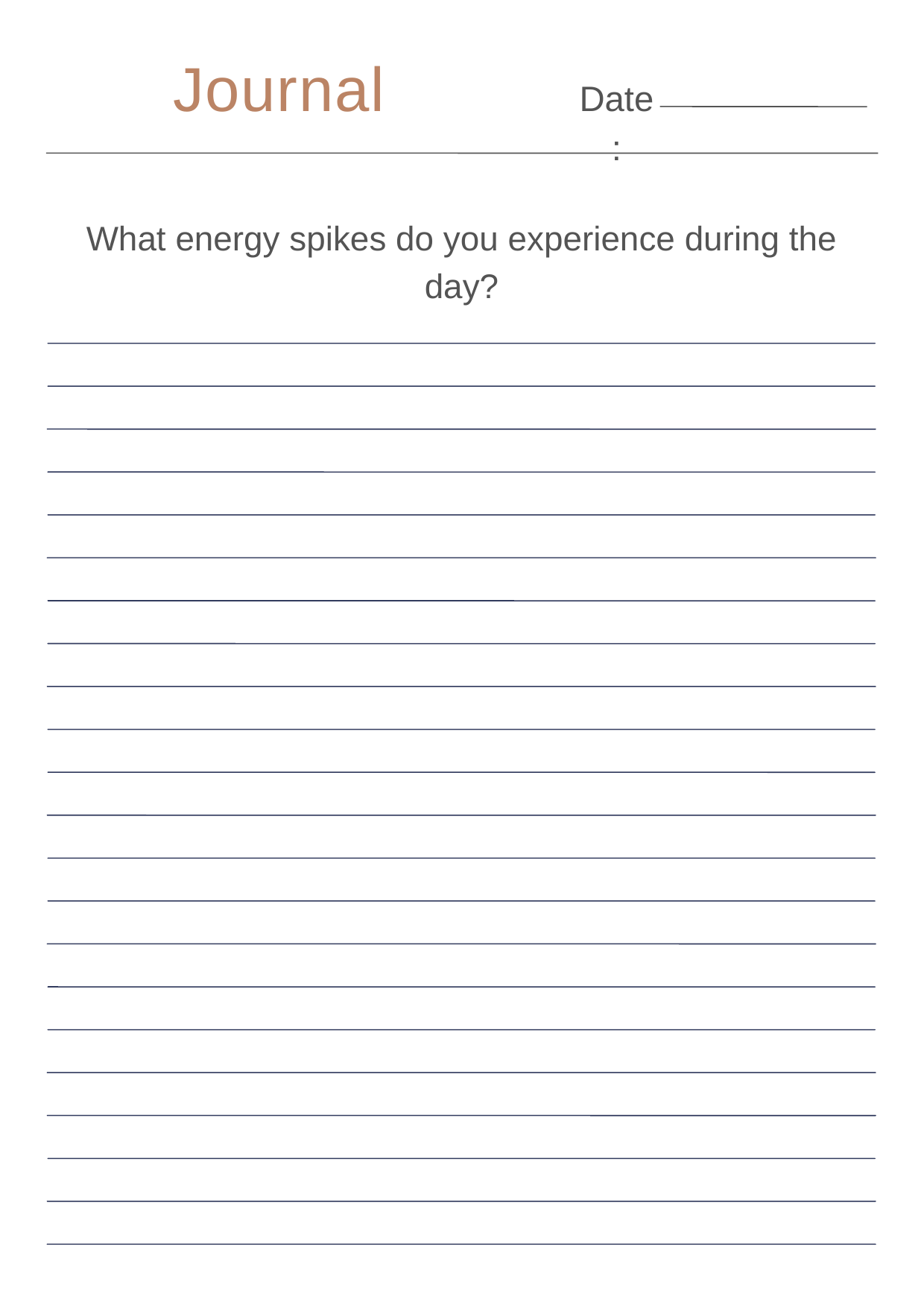

Journal
Date:

What energy spikes do you experience during the day?